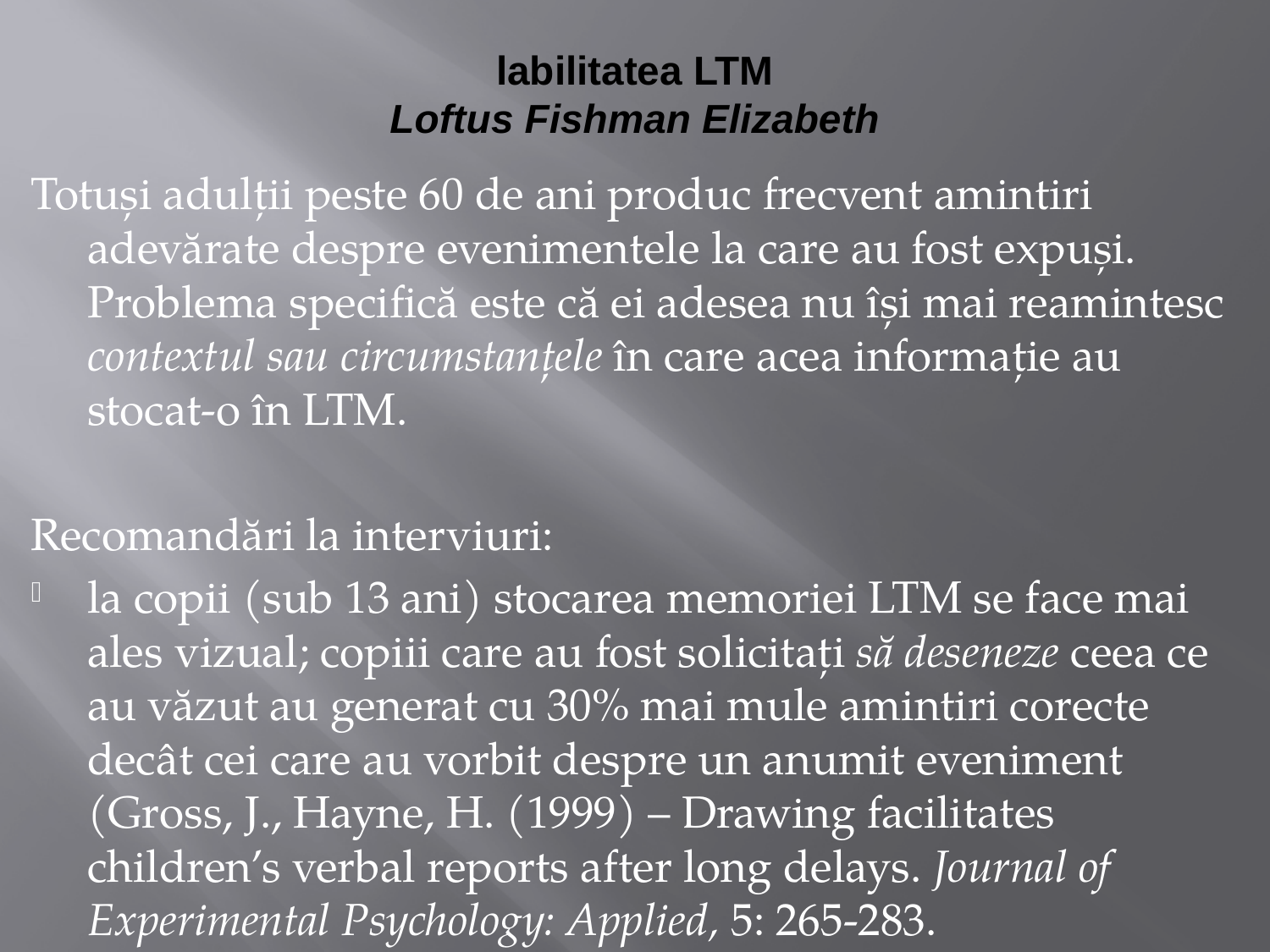

# labilitatea LTM Loftus Fishman Elizabeth
Totuşi adulţii peste 60 de ani produc frecvent amintiri adevărate despre evenimentele la care au fost expuşi. Problema specifică este că ei adesea nu îşi mai reamintesc contextul sau circumstanţele în care acea informaţie au stocat-o în LTM.

Recomandări la interviuri:
la copii (sub 13 ani) stocarea memoriei LTM se face mai ales vizual; copiii care au fost solicitaţi să deseneze ceea ce au văzut au generat cu 30% mai mule amintiri corecte decât cei care au vorbit despre un anumit eveniment (Gross, J., Hayne, H. (1999) – Drawing facilitates children’s verbal reports after long delays. Journal of Experimental Psychology: Applied, 5: 265-283.